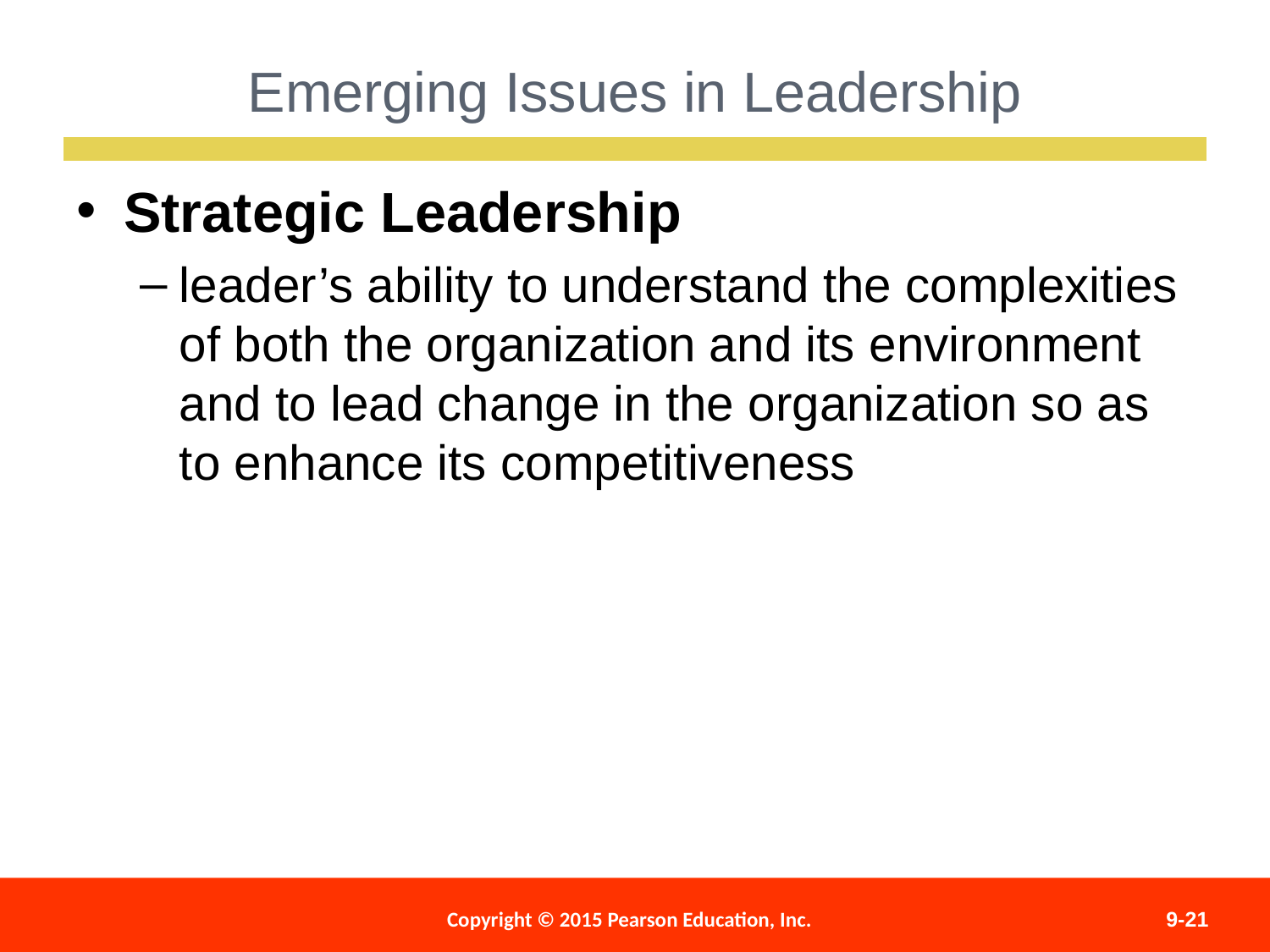

Emerging Issues in Leadership
Strategic Leadership
leader’s ability to understand the complexities of both the organization and its environment and to lead change in the organization so as to enhance its competitiveness